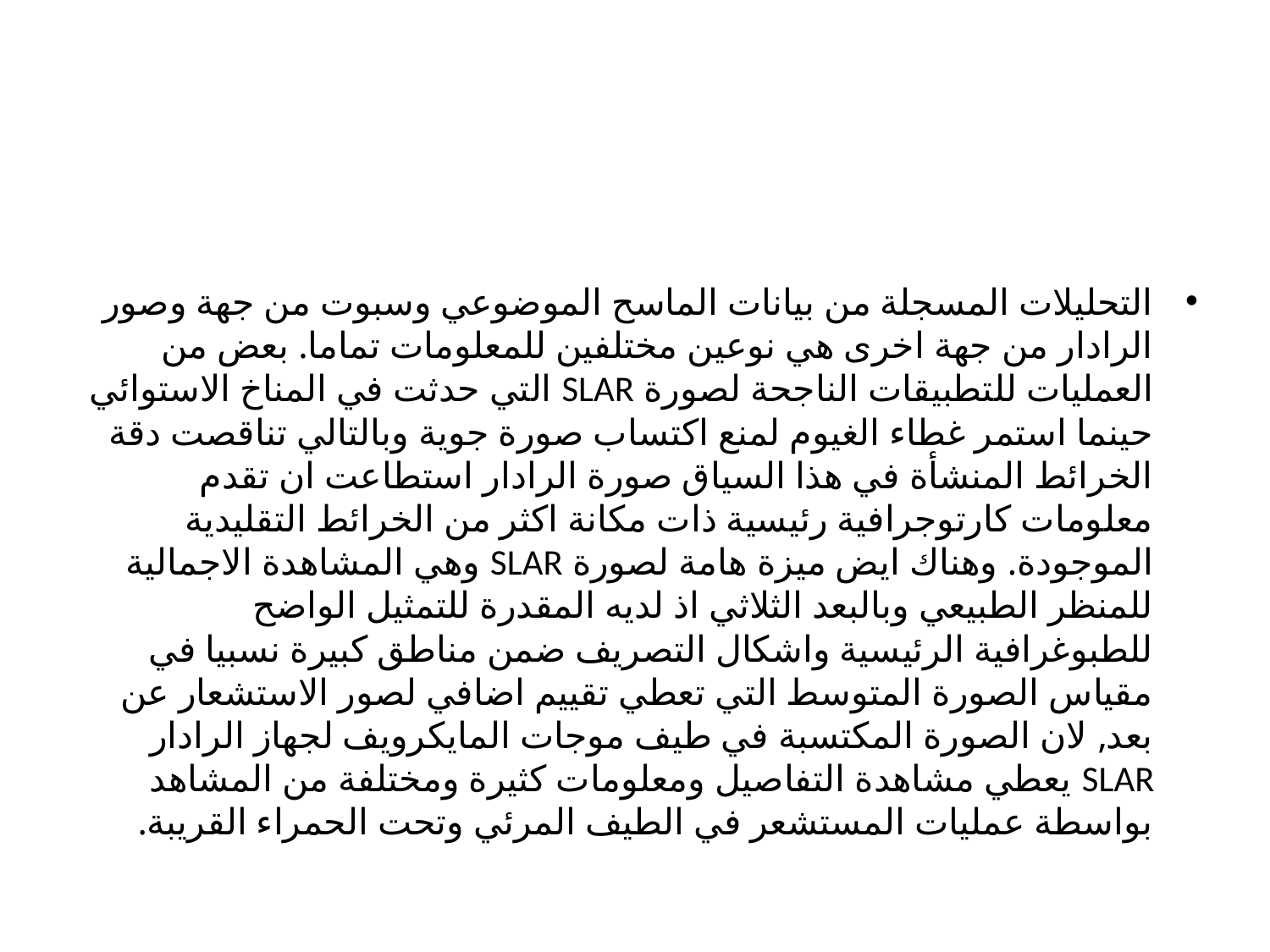

التحليلات المسجلة من بيانات الماسح الموضوعي وسبوت من جهة وصور الرادار من جهة اخرى هي نوعين مختلفين للمعلومات تماما. بعض من العمليات للتطبيقات الناجحة لصورة SLAR التي حدثت في المناخ الاستوائي حينما استمر غطاء الغيوم لمنع اكتساب صورة جوية وبالتالي تناقصت دقة الخرائط المنشأة في هذا السياق صورة الرادار استطاعت ان تقدم معلومات كارتوجرافية رئيسية ذات مكانة اكثر من الخرائط التقليدية الموجودة. وهناك ايض ميزة هامة لصورة SLAR وهي المشاهدة الاجمالية للمنظر الطبيعي وبالبعد الثلاثي اذ لديه المقدرة للتمثيل الواضح للطبوغرافية الرئيسية واشكال التصريف ضمن مناطق كبيرة نسبيا في مقياس الصورة المتوسط التي تعطي تقييم اضافي لصور الاستشعار عن بعد, لان الصورة المكتسبة في طيف موجات المايكرويف لجهاز الرادار SLAR يعطي مشاهدة التفاصيل ومعلومات كثيرة ومختلفة من المشاهد بواسطة عمليات المستشعر في الطيف المرئي وتحت الحمراء القريبة.